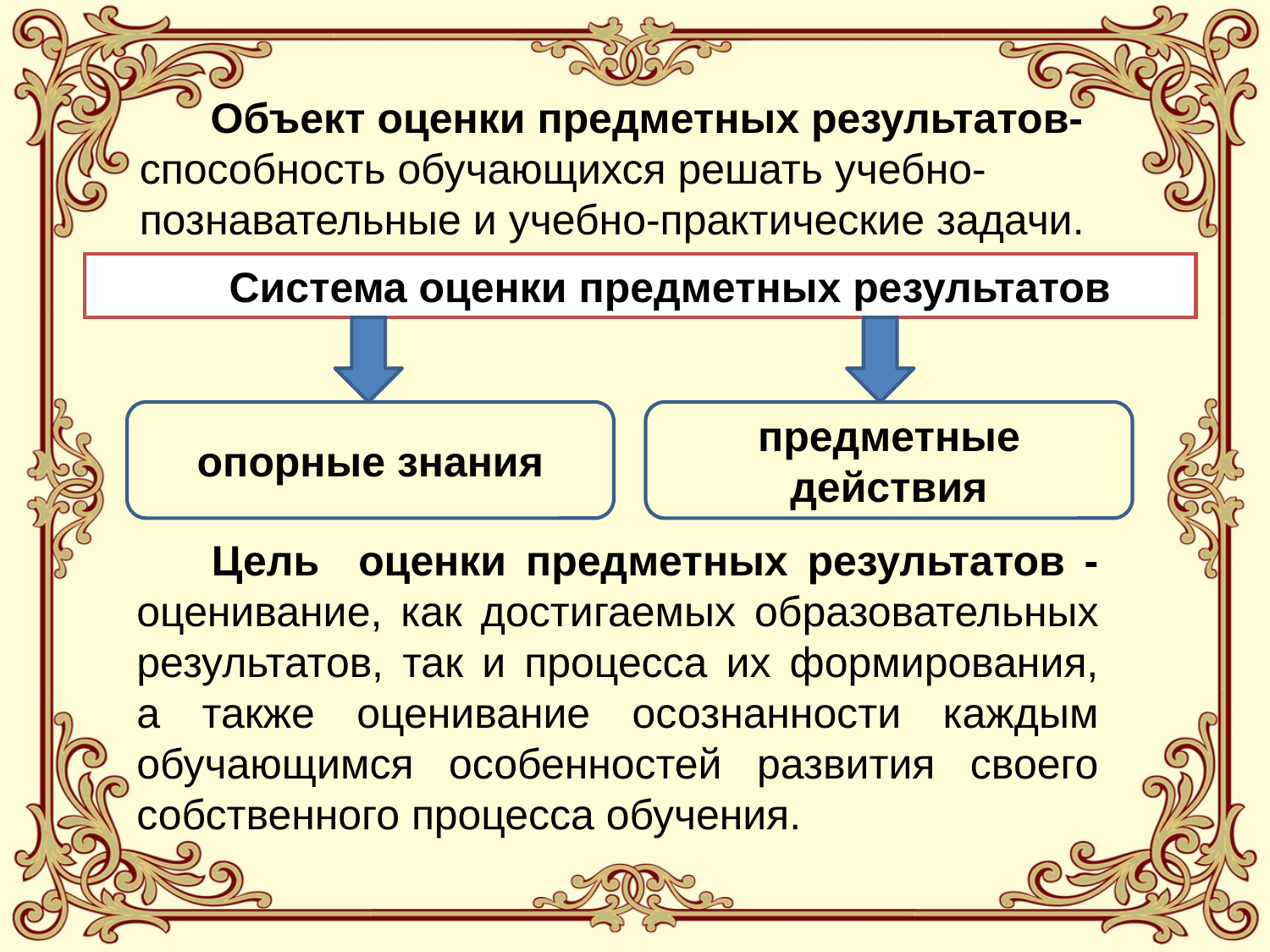

Объект оценки предметных результатов- способность обучающихся решать учебно-познавательные и учебно-практические задачи.

      Система оценки предметных результатов

опорные знания
предметные действия
Цель  оценки предметных результатов - оценивание, как достигаемых образовательных результатов, так и процесса их формирования, а также оценивание осознанности каждым обучающимся особенностей развития своего собственного процесса обучения.